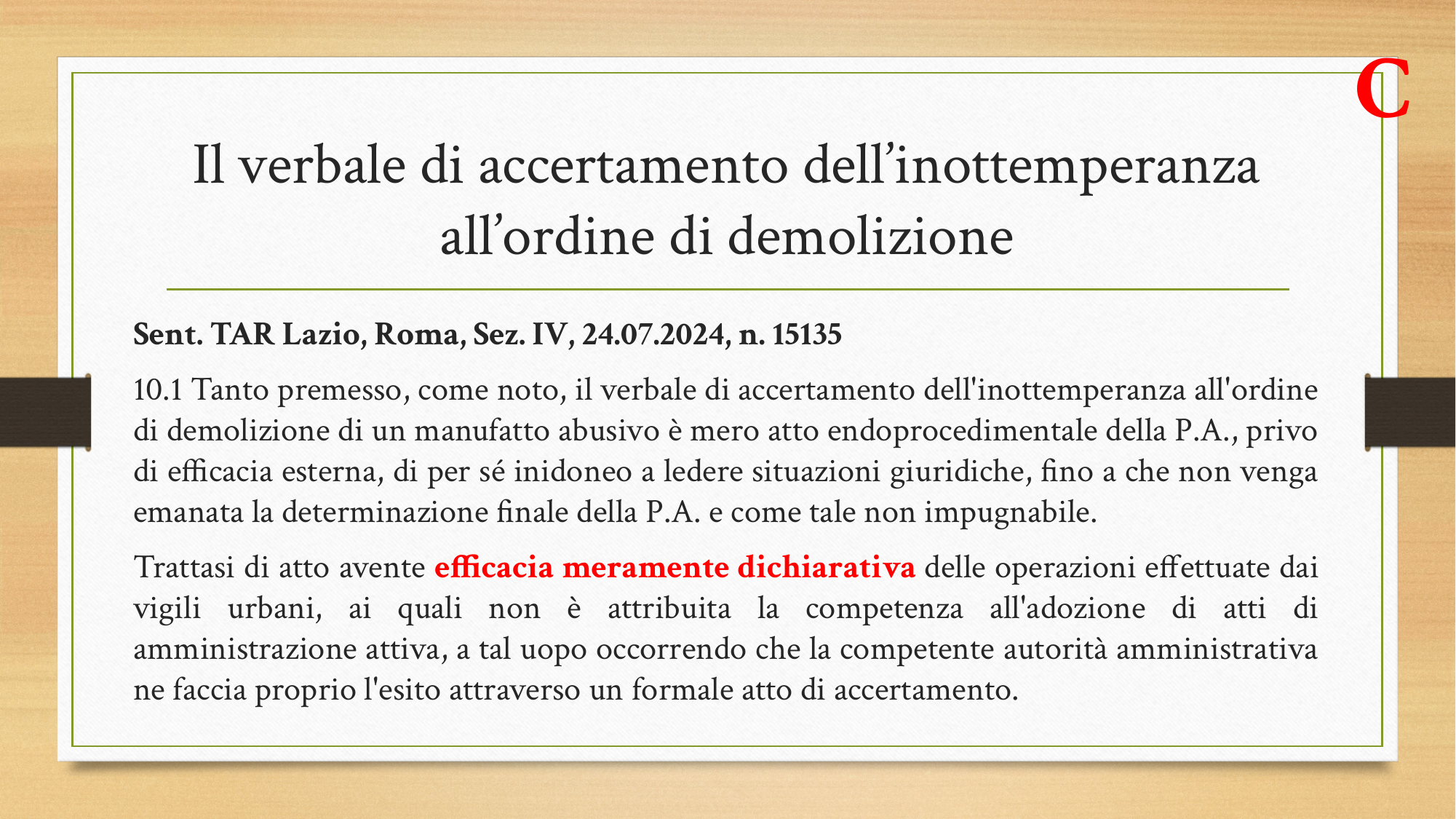

C
# Il verbale di accertamento dell’inottemperanza all’ordine di demolizione
Sent. TAR Lazio, Roma, Sez. IV, 24.07.2024, n. 15135
10.1 Tanto premesso, come noto, il verbale di accertamento dell'inottemperanza all'ordine di demolizione di un manufatto abusivo è mero atto endoprocedimentale della P.A., privo di efficacia esterna, di per sé inidoneo a ledere situazioni giuridiche, fino a che non venga emanata la determinazione finale della P.A. e come tale non impugnabile.
Trattasi di atto avente efficacia meramente dichiarativa delle operazioni effettuate dai vigili urbani, ai quali non è attribuita la competenza all'adozione di atti di amministrazione attiva, a tal uopo occorrendo che la competente autorità amministrativa ne faccia proprio l'esito attraverso un formale atto di accertamento.